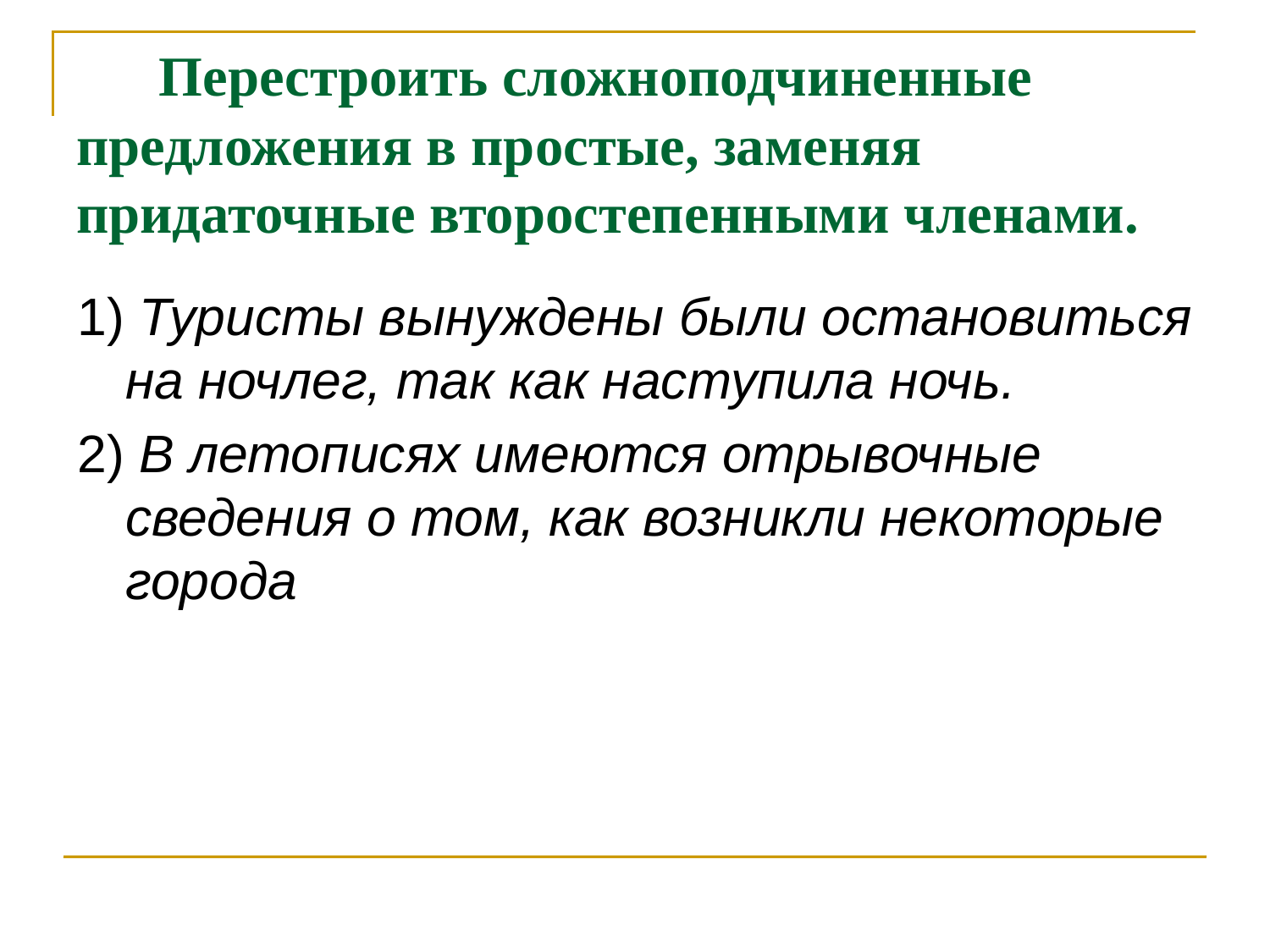

Перестроить сложноподчиненные   предложения в простые, заменяя придаточные второстепенными членами.
1) Туристы вынуждены были остановиться на ночлег, так как наступила ночь.
2) В летописях имеются отрывочные сведения о том, как возникли некоторые города